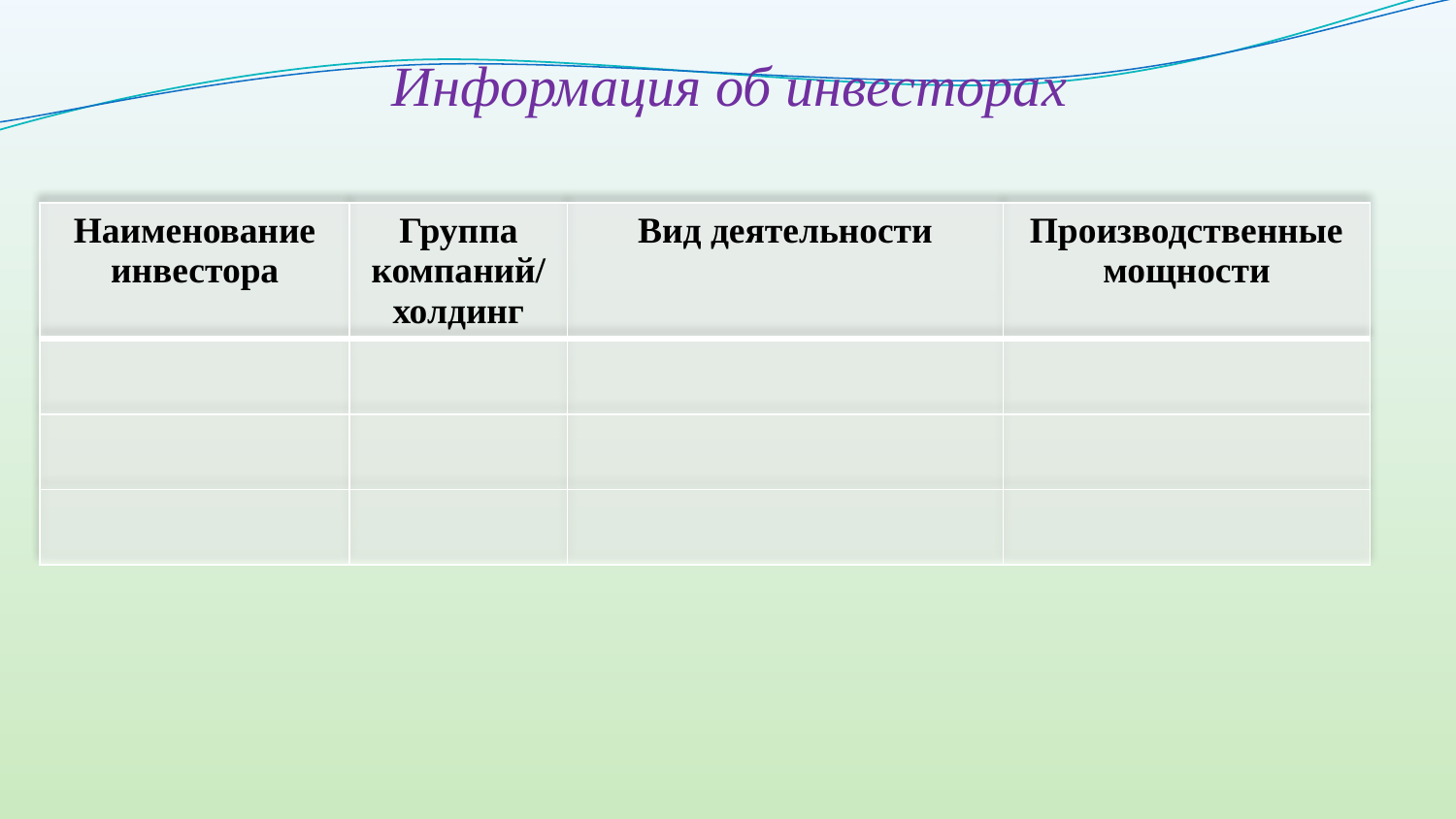

Информация об инвесторах

| Наименование инвестора | Группа компаний/холдинг | Вид деятельности | Производственные мощности |
| --- | --- | --- | --- |
|  |  |  |  |
|  |  |  |  |
|  |  |  |  |